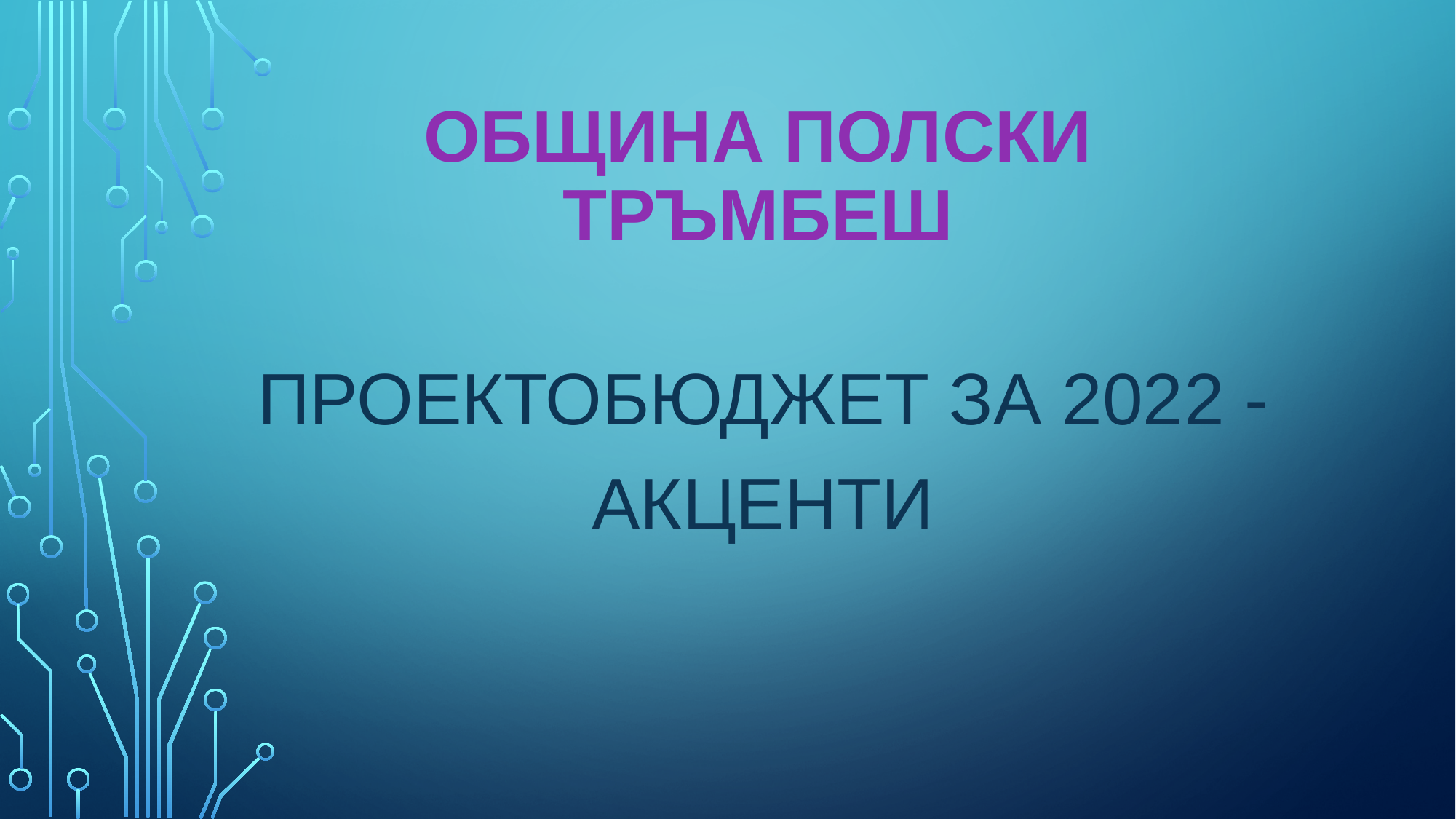

# Община полски тръмбеш
ПРОЕКТОБЮДЖЕТ ЗА 2022 - акценти